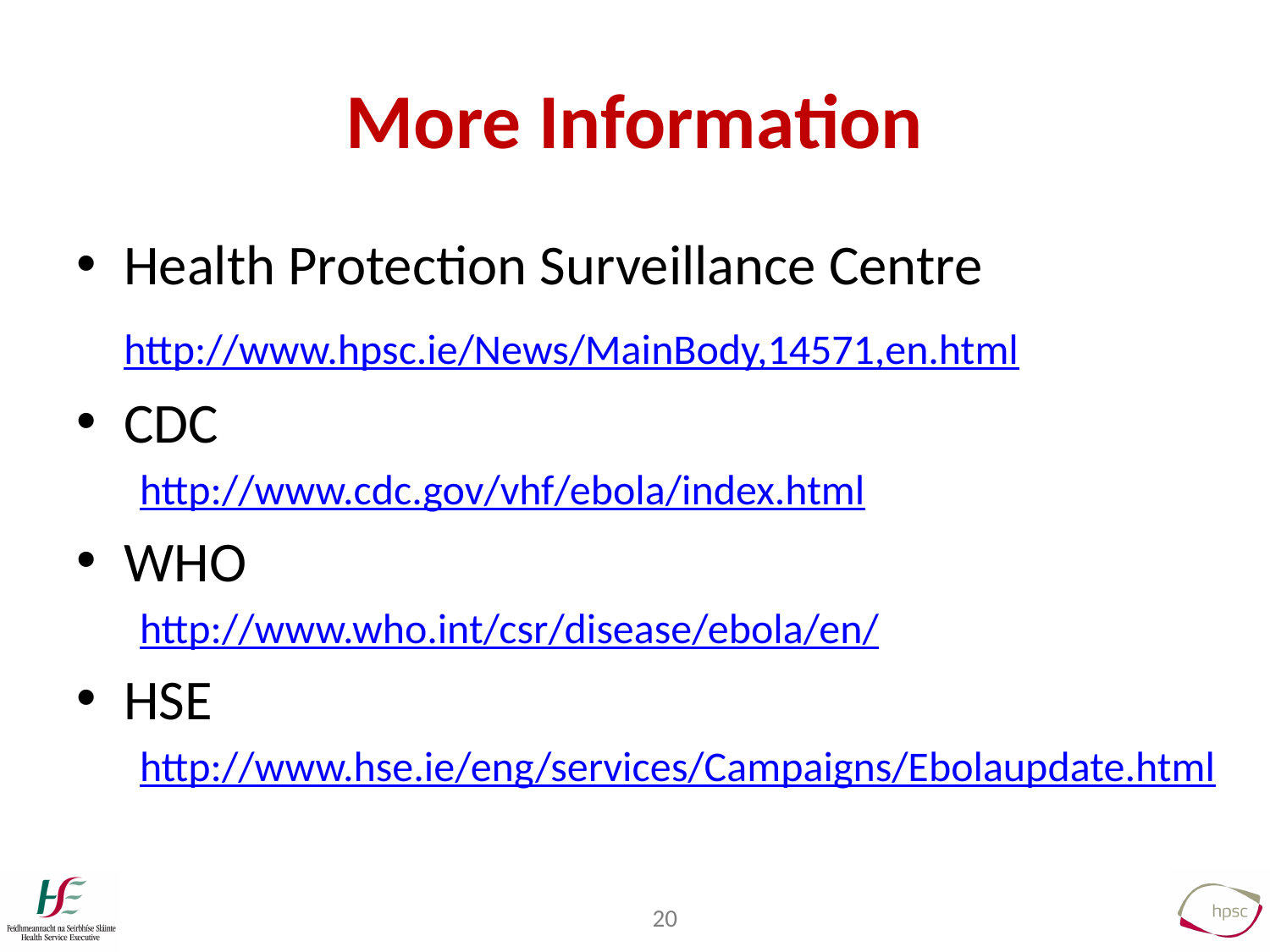

# More Information
Health Protection Surveillance Centre
	http://www.hpsc.ie/News/MainBody,14571,en.html
CDC
http://www.cdc.gov/vhf/ebola/index.html
WHO
http://www.who.int/csr/disease/ebola/en/
HSE
http://www.hse.ie/eng/services/Campaigns/Ebolaupdate.html